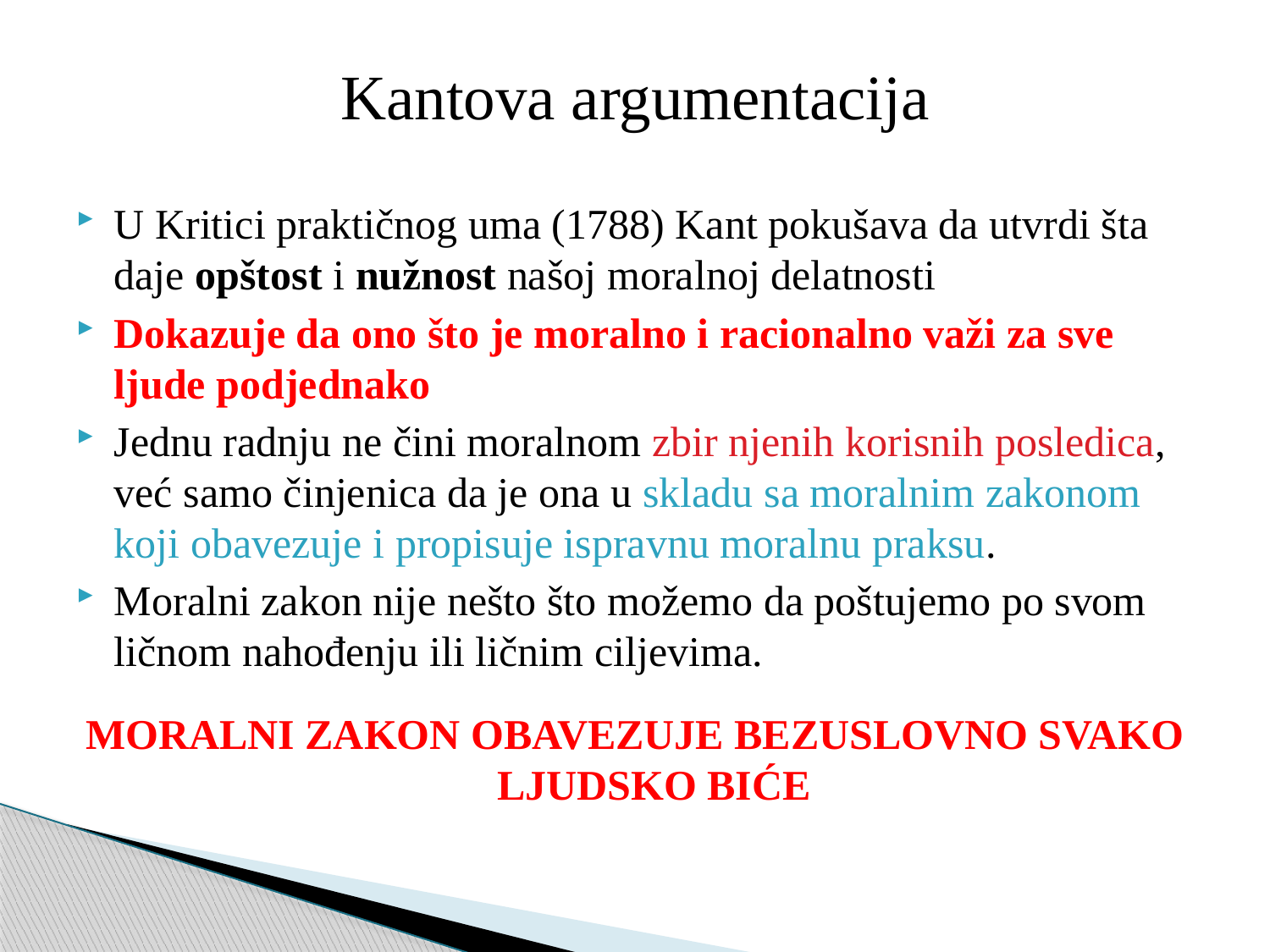

Kantova argumentacija

U Kritici praktičnog uma (1788) Kant pokušava da utvrdi šta daje opštost i nužnost našoj moralnoj delatnosti
Dokazuje da ono što je moralno i racionalno važi za sve ljude podjednako
Jednu radnju ne čini moralnom zbir njenih korisnih posledica, već samo činjenica da je ona u skladu sa moralnim zakonom koji obavezuje i propisuje ispravnu moralnu praksu.
Moralni zakon nije nešto što možemo da poštujemo po svom ličnom nahođenju ili ličnim ciljevima.
MORALNI ZAKON OBAVEZUJE BEZUSLOVNO SVAKO LJUDSKO BIĆE